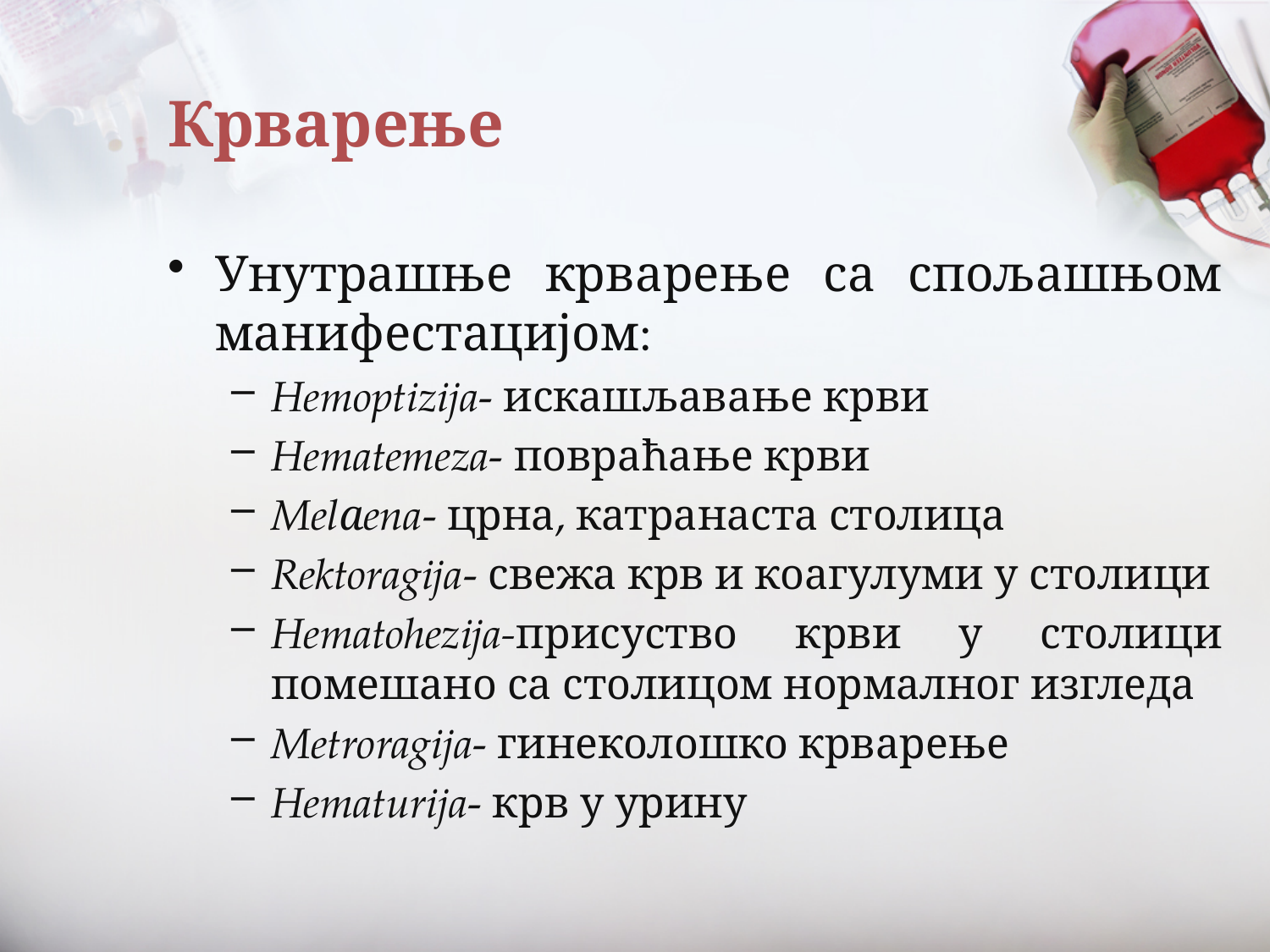

# Крварење
Унутрашње крварење са спољашњом манифестацијом:
Hemoptizija- искашљавање крви
Hematemeza- повраћање крви
Melаena- црна, катранаста столица
Rektoragija- свежа крв и коагулуми у столици
Hematohezija-присуство крви у столици помешано са столицом нормалног изгледа
Metroragija- гинеколошко крварење
Hematurija- крв у урину